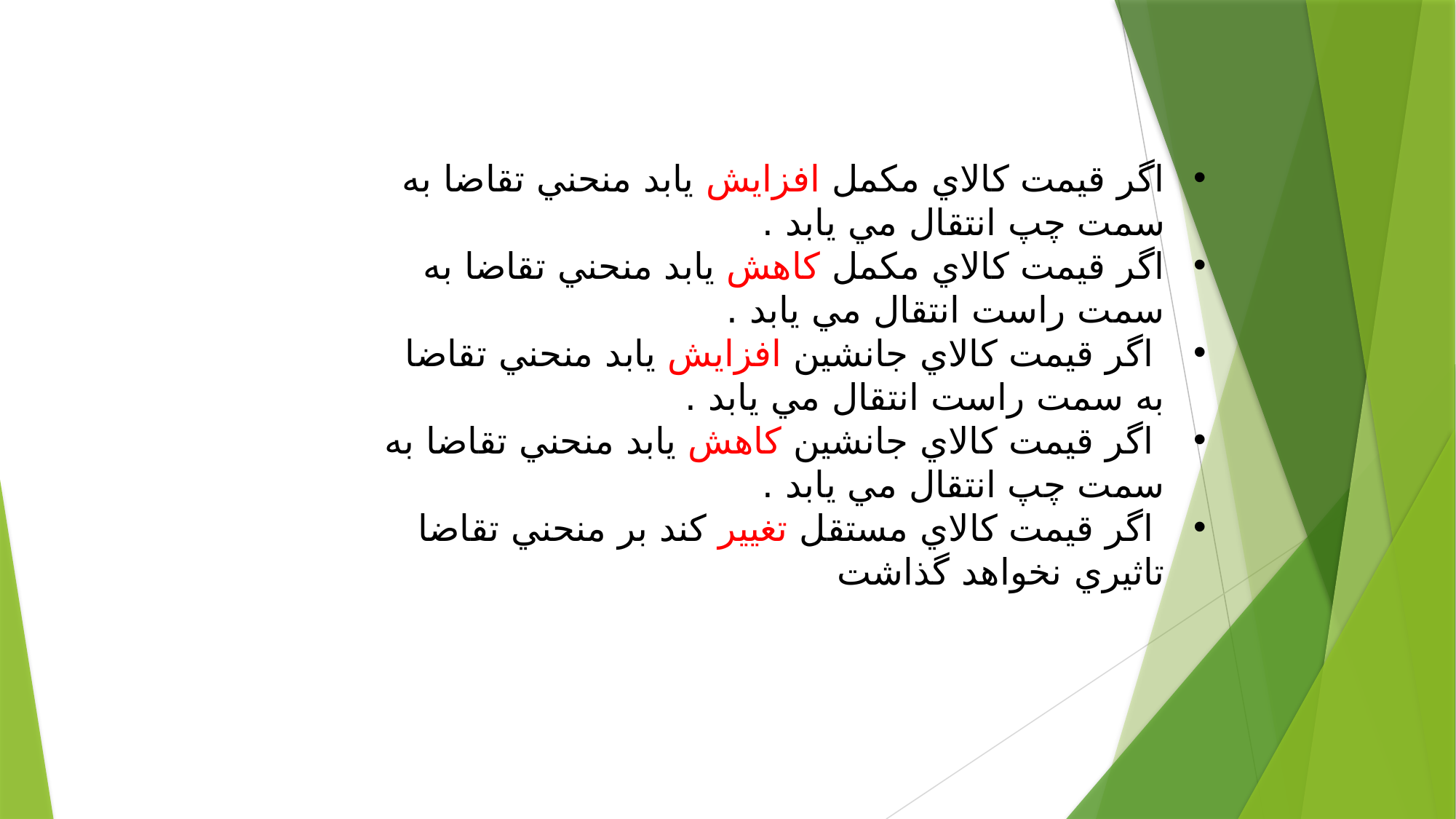

اگر قيمت كالاي مكمل افزايش يابد منحني تقاضا به سمت چپ انتقال مي يابد .
اگر قيمت كالاي مكمل كاهش يابد منحني تقاضا به سمت راست انتقال مي يابد .
 اگر قيمت كالاي جانشين افزايش يابد منحني تقاضا به سمت راست انتقال مي يابد .
 اگر قيمت كالاي جانشين كاهش يابد منحني تقاضا به سمت چپ انتقال مي يابد .
 اگر قيمت كالاي مستقل تغيير كند بر منحني تقاضا تاثيري نخواهد گذاشت